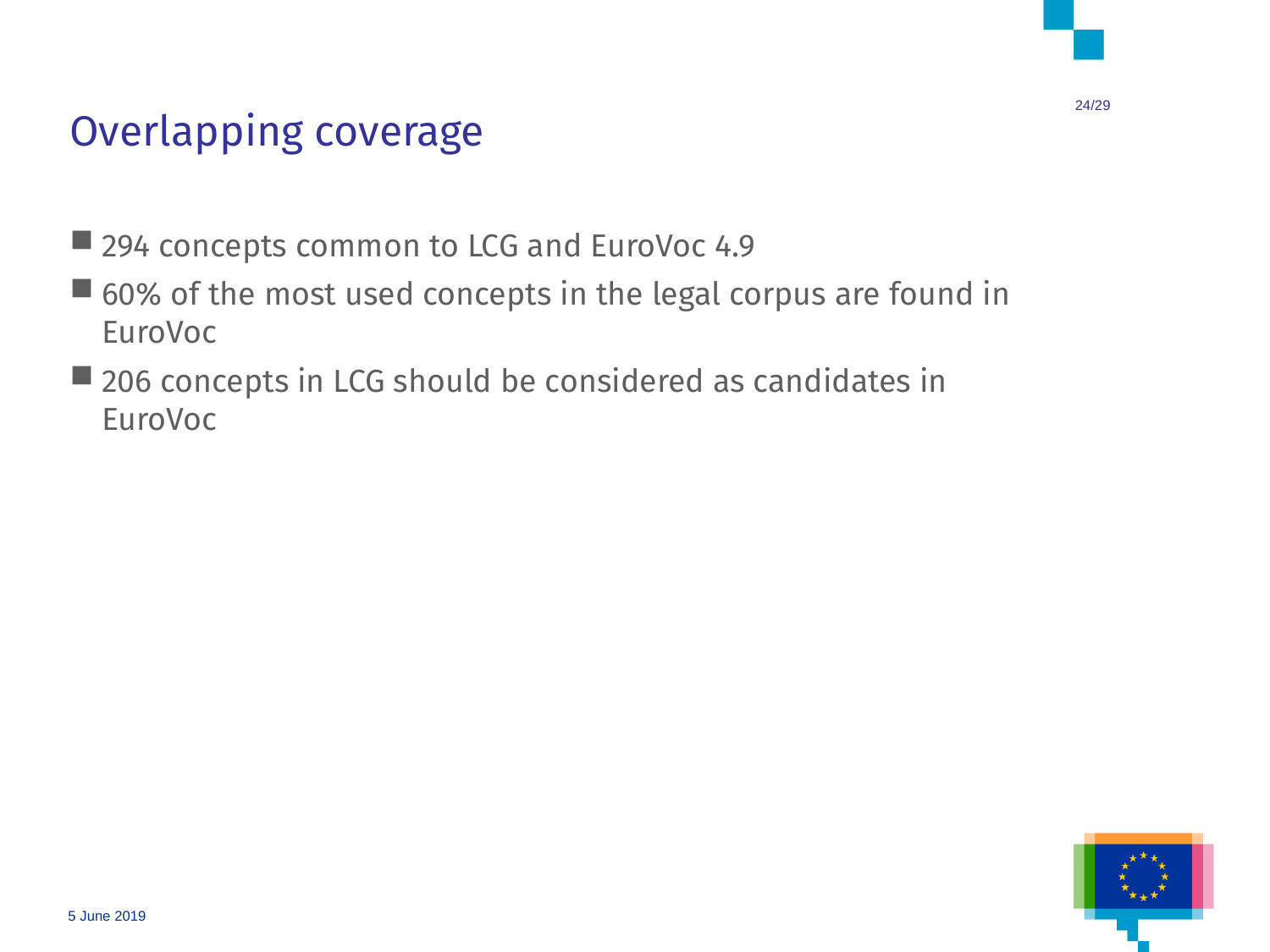

24/29
# Overlapping coverage
294 concepts common to LCG and EuroVoc 4.9
60% of the most used concepts in the legal corpus are found in EuroVoc
206 concepts in LCG should be considered as candidates in EuroVoc
5 June 2019